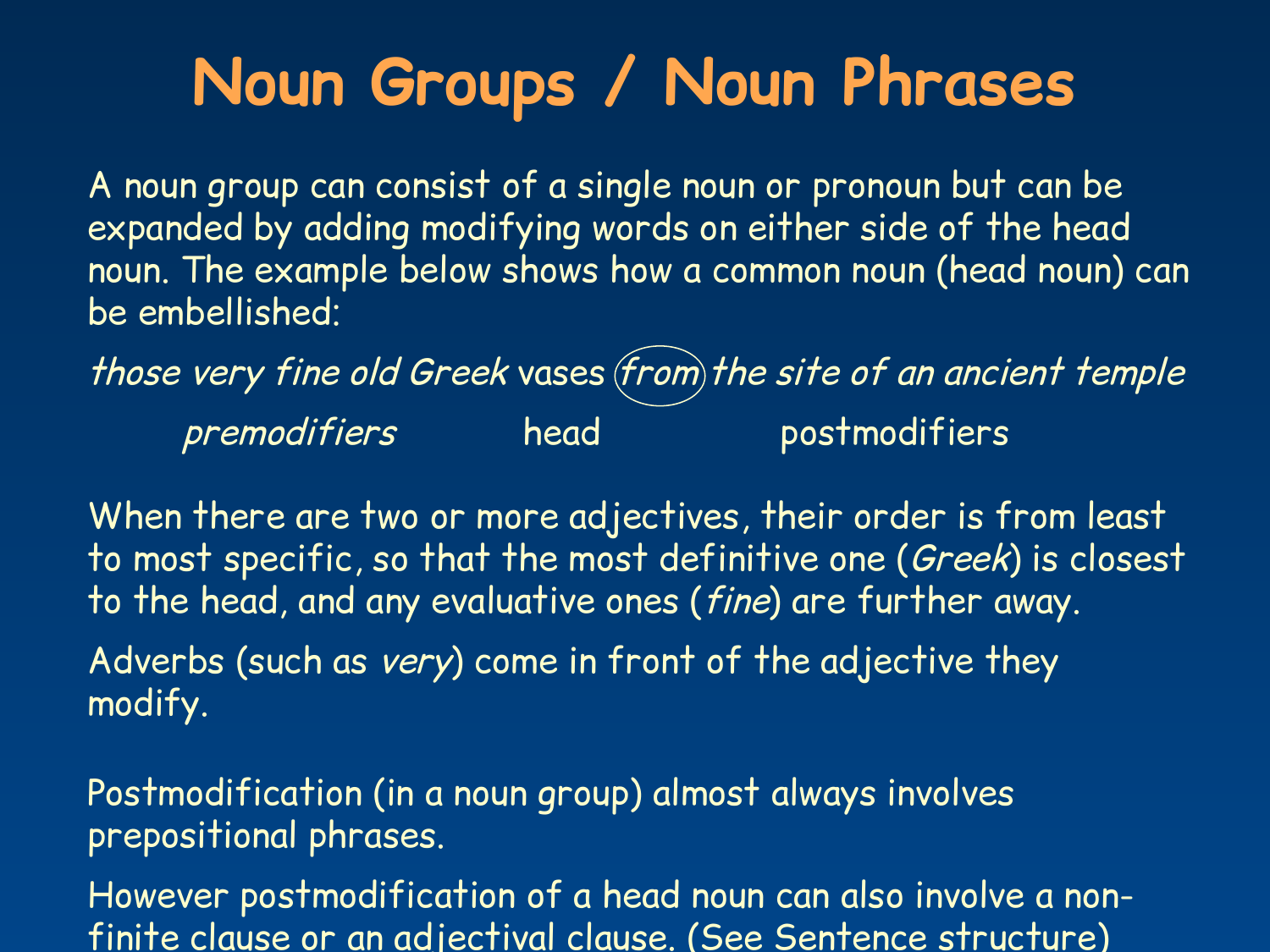

Noun Groups / Noun Phrases
A noun group can consist of a single noun or pronoun but can be expanded by adding modifying words on either side of the head noun. The example below shows how a common noun (head noun) can be embellished:
those very fine old Greek vases from the site of an ancient temple
         premodifiers            head                 postmodifiers

When there are two or more adjectives, their order is from least to most specific, so that the most definitive one (Greek) is closest to the head, and any evaluative ones (fine) are further away.
Adverbs (such as very) come in front of the adjective they modify.

Postmodification (in a noun group) almost always involves prepositional phrases.
However postmodification of a head noun can also involve a non-finite clause or an adjectival clause. (See Sentence structure)